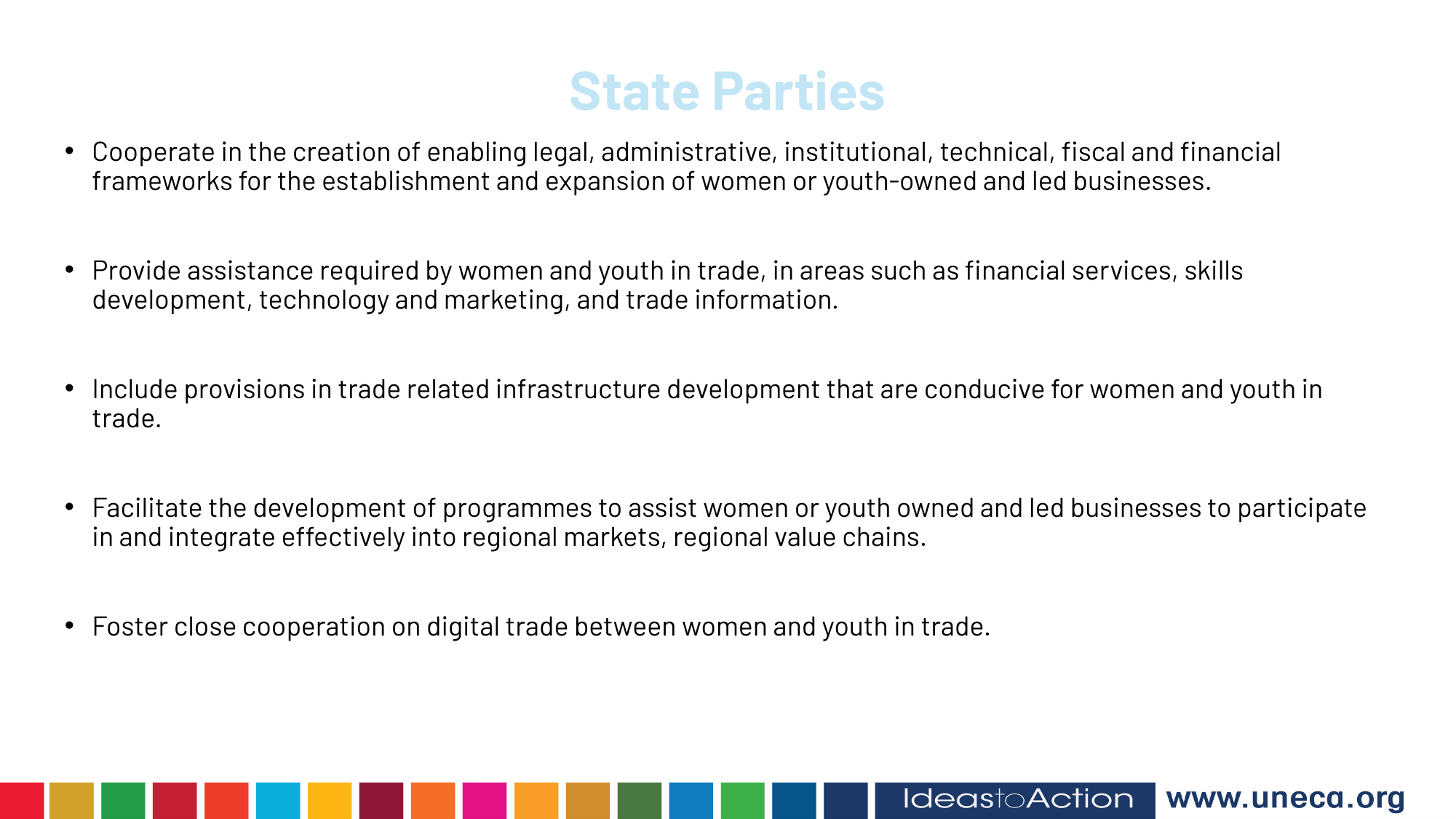

State Parties
Cooperate in the creation of enabling legal, administrative, institutional, technical, fiscal and financial frameworks for the establishment and expansion of women or youth-owned and led businesses.

Provide assistance required by women and youth in trade, in areas such as financial services, skills development, technology and marketing, and trade information.

Include provisions in trade related infrastructure development that are conducive for women and youth in trade.

Facilitate the development of programmes to assist women or youth owned and led businesses to participate in and integrate effectively into regional markets, regional value chains.

Foster close cooperation on digital trade between women and youth in trade.